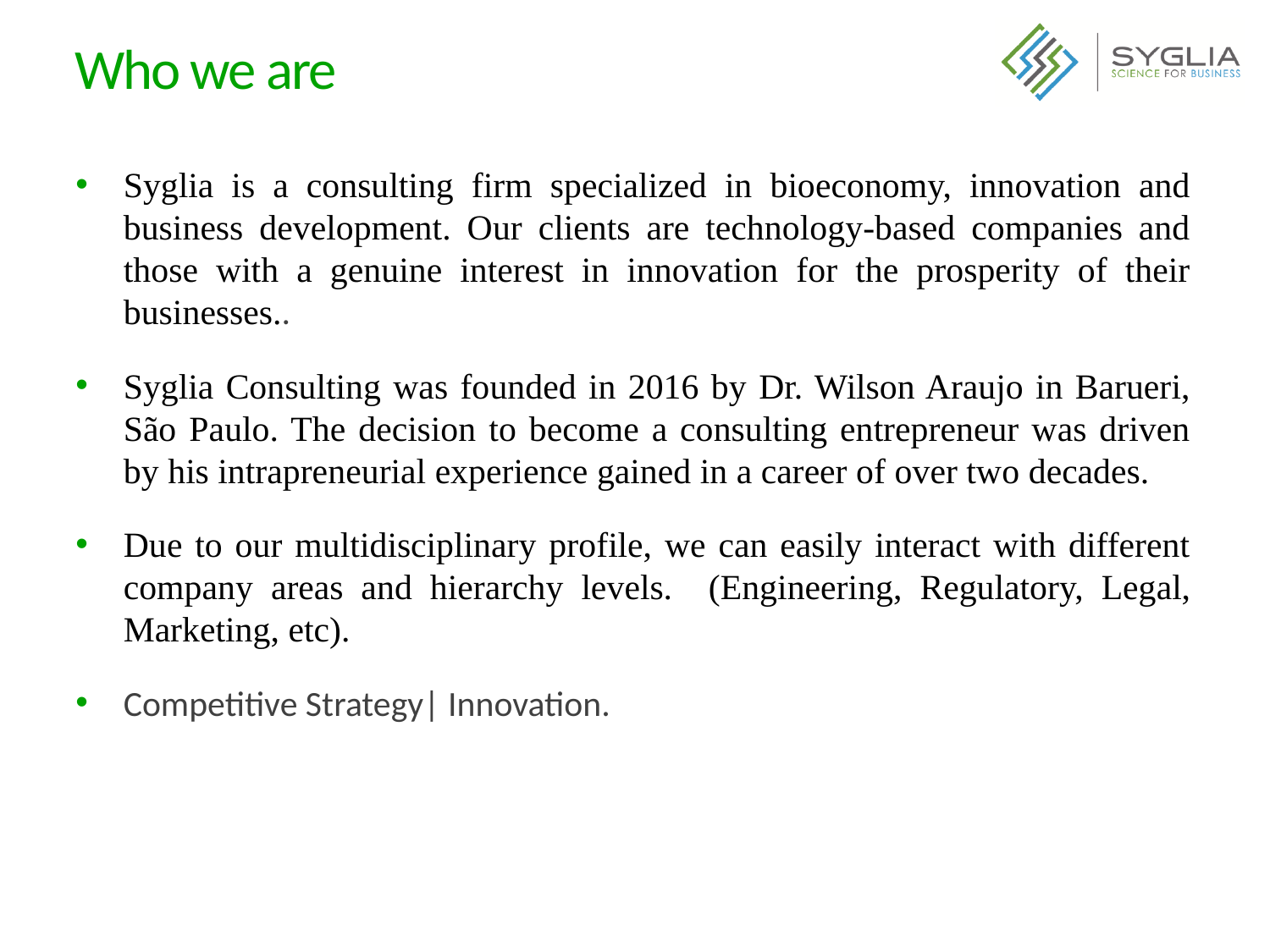

# Who we are
Syglia is a consulting firm specialized in bioeconomy, innovation and business development. Our clients are technology-based companies and those with a genuine interest in innovation for the prosperity of their businesses..
Syglia Consulting was founded in 2016 by Dr. Wilson Araujo in Barueri, São Paulo. The decision to become a consulting entrepreneur was driven by his intrapreneurial experience gained in a career of over two decades.
Due to our multidisciplinary profile, we can easily interact with different company areas and hierarchy levels.  (Engineering, Regulatory, Legal, Marketing, etc).
Competitive Strategy| Innovation.